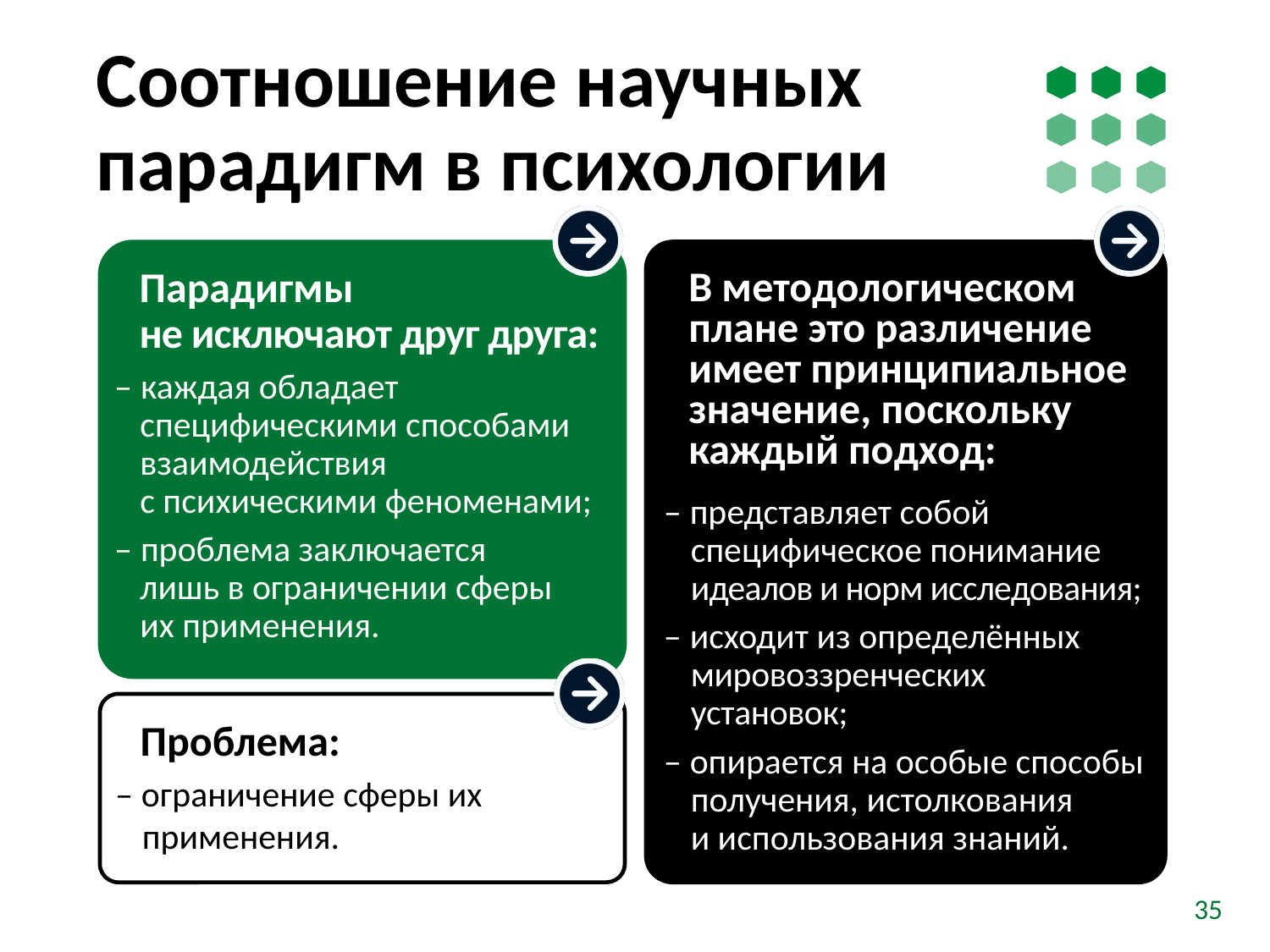

# Соотношение научных парадигм в психологии

Парадигмы
не исключают друг друга:
‒ каждая обладает специфическими способами взаимодействия
с психическими феноменами;
‒ проблема заключается
лишь в ограничении сферы
их применения.
В методологическом плане это различение имеет принципиальное значение, поскольку каждый подход:
‒ представляет собой специфическое понимание идеалов и норм исследования;
‒ исходит из определённых мировоззренческих установок;
‒ опирается на особые способы получения, истолкования
и использования знаний.

Проблема:
‒ ограничение сферы их применения.
35